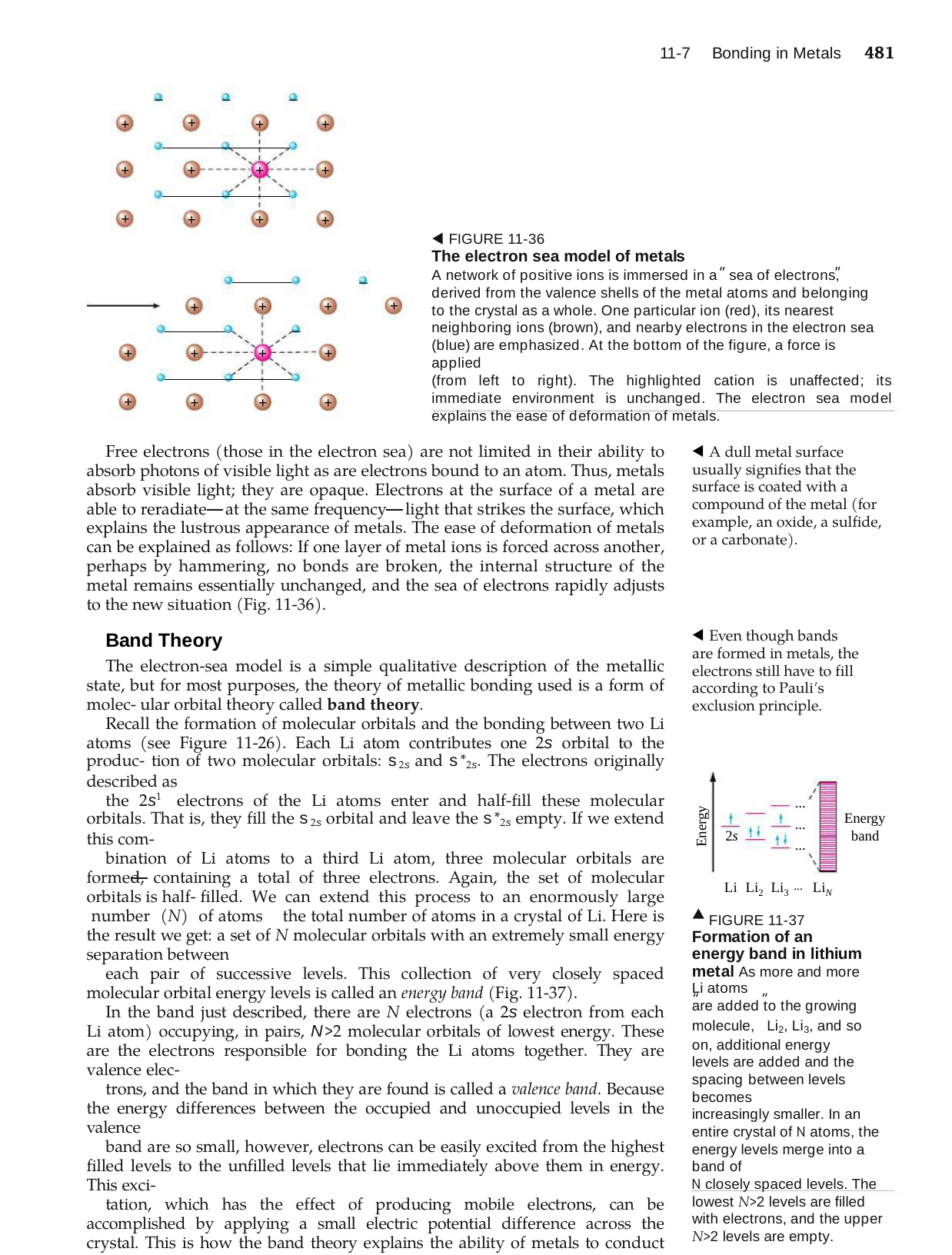

Bonding in Metals	481
11-7
_
_
_
+
+
+
+

+
+
+
+

+
+
+
+
FIGURE 11-36
The electron sea model of metals
A network of positive ions is immersed in a   sea of electrons,  derived from the valence shells of the metal atoms and belonging   to the crystal as a whole. One particular ion (red), its nearest neighboring ions (brown), and nearby electrons in the electron sea (blue) are emphasized. At the bottom of the figure, a force is applied
(from left to right). The highlighted cation is unaffected; its immediate environment is unchanged. The electron sea model explains the ease of deformation of metals.

_

+
+
+
+
_

+
+
+
+

+
+
+
+
Free electrons (those in the electron sea) are not limited in their ability to absorb photons of visible light as are electrons bound to an atom. Thus, metals absorb visible light; they are opaque. Electrons at the surface of a metal are able to reradiate    at the same frequency    light that strikes the surface, which explains the lustrous appearance of metals. The ease of deformation of metals can be explained as follows: If one layer of metal ions is forced across another, perhaps by hammering, no bonds are broken, the internal structure of the metal remains essentially unchanged, and the sea of electrons rapidly adjusts to the new situation (Fig. 11-36).
Band Theory
The electron-sea model is a simple qualitative description of the metallic state, but for most purposes, the theory of metallic bonding used is a form of molec- ular orbital theory called band theory.
Recall the formation of molecular orbitals and the bonding between two Li atoms (see Figure 11-26). Each Li atom contributes one 2s orbital to the produc- tion of two molecular orbitals: s2s and s*2s. The electrons originally described as
the 2s1  electrons of the Li atoms enter and half-fill these molecular orbitals. That is, they fill the s2s orbital and leave the s*2s empty. If we extend this com-
bination of Li atoms to a third Li atom, three molecular orbitals are formed, containing a total of three electrons. Again, the set of molecular orbitals is half- filled.  We  can  extend  this  process  to  an  enormously  large  number  (N)  of atoms    the total number of atoms in a crystal of Li. Here is the result we get: a set of N molecular orbitals with an extremely small energy separation between
each pair of successive levels. This collection of very closely spaced molecular orbital energy levels is called an energy band (Fig. 11-37).
In the band just described, there are N electrons (a 2s electron from each Li atom) occupying, in pairs, N>2 molecular orbitals of lowest energy. These are the electrons responsible for bonding the Li atoms together. They are valence elec-
trons, and the band in which they are found is called a valence band. Because the energy differences between the occupied and unoccupied levels in the valence
band are so small, however, electrons can be easily excited from the highest filled levels to the unfilled levels that lie immediately above them in energy. This exci-
tation, which has the effect of producing mobile electrons, can be accomplished by applying a small electric potential difference across the crystal. This is how the band theory explains the ability of metals to conduct electricity. The essential fea-
ture for electrical conductivity, then, is an energy band that is only partly filled with electrons. Such an energy band is called a conduction band. In lithium, the 2s band
is both a valence band and a conduction band (Fig. 11-38a).
A dull metal surface usually signifies that the surface is coated with a compound of the metal (for example, an oxide, a sulfide, or a carbonate).

Even though bands are formed in metals, the electrons still have to fill according to Pauli s exclusion principle.

...
Energy
Energy band
...
...
2s
Li  Li2   Li3  ...   LiN
 FIGURE 11-37
Formation of an energy band in lithium metal As more and more Li atoms
are added to the growing molecule,   Li2, Li3, and so on, additional energy levels are added and the spacing between levels becomes
increasingly smaller. In an entire crystal of N atoms, the energy levels merge into a band of
N closely spaced levels. The lowest N>2 levels are filled with electrons, and the upper N>2 levels are empty.